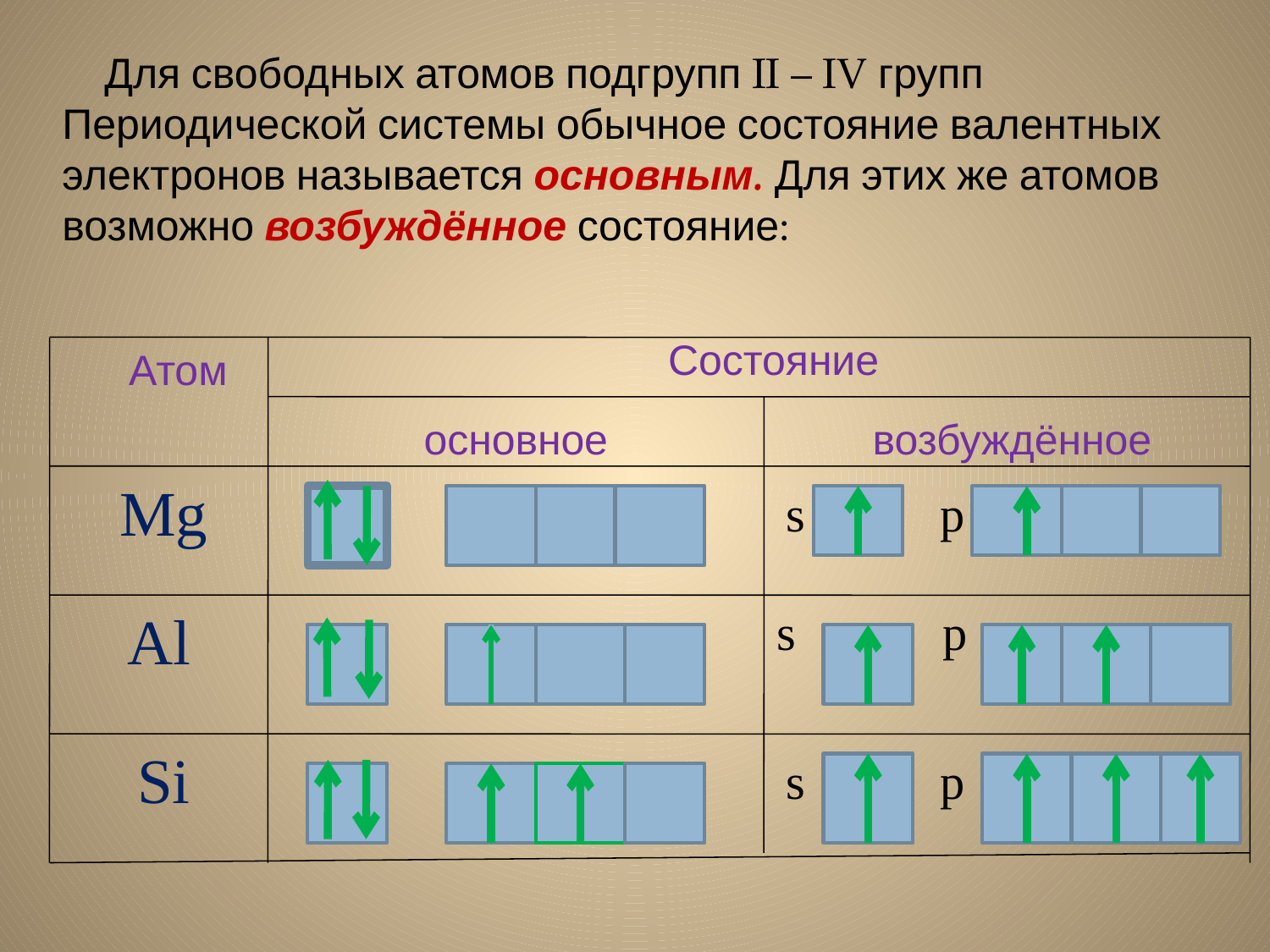

Для свободных атомов подгрупп II – IV групп Периодической системы обычное состояние валентных электронов называется основным. Для этих же атомов возможно возбуждённое состояние:

Состояние
Атом
основное
возбуждённое
Mg
s           p

Al
s            p

Si
s           p